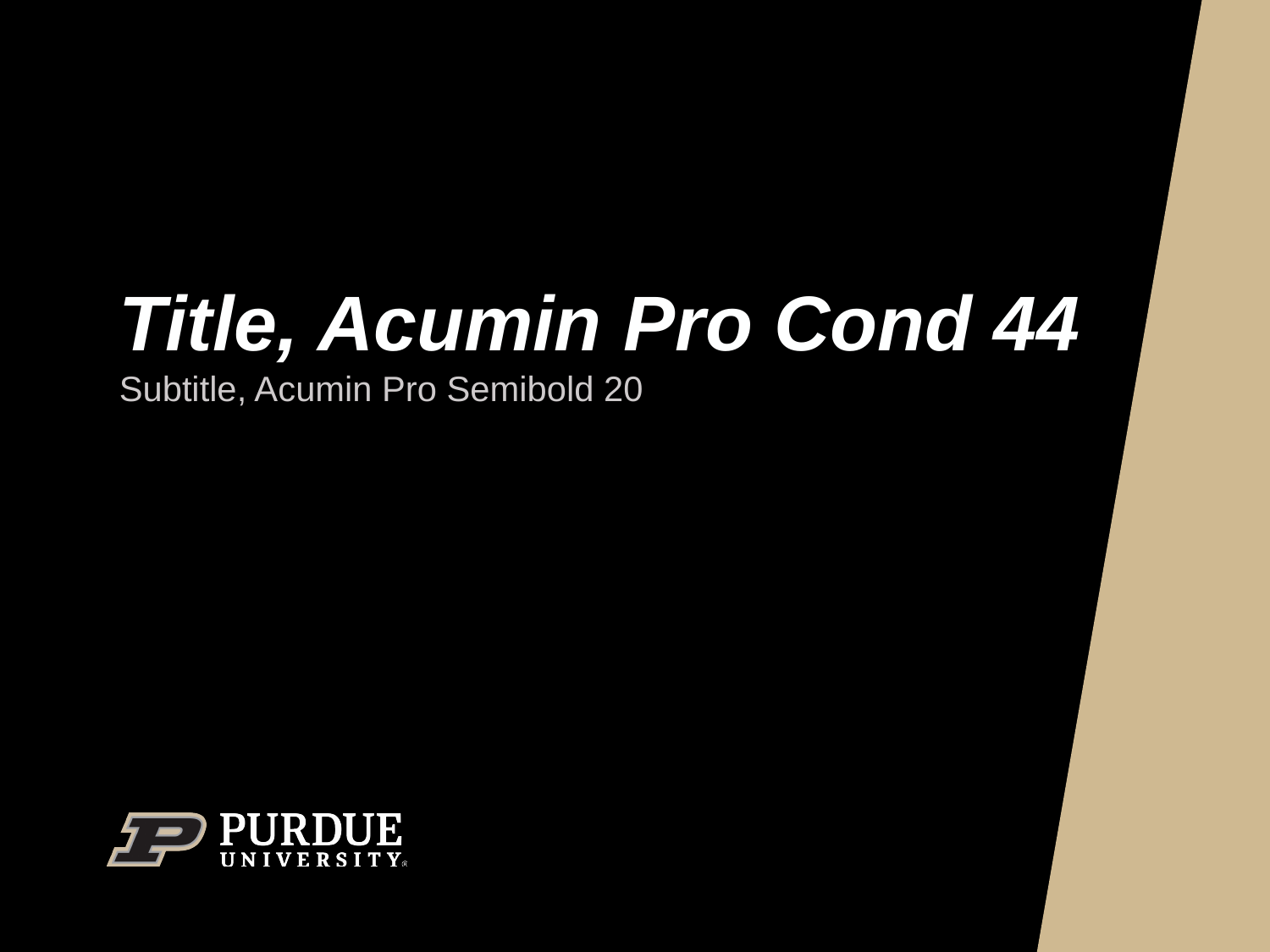

# Title, Acumin Pro Cond 44
Subtitle, Acumin Pro Semibold 20